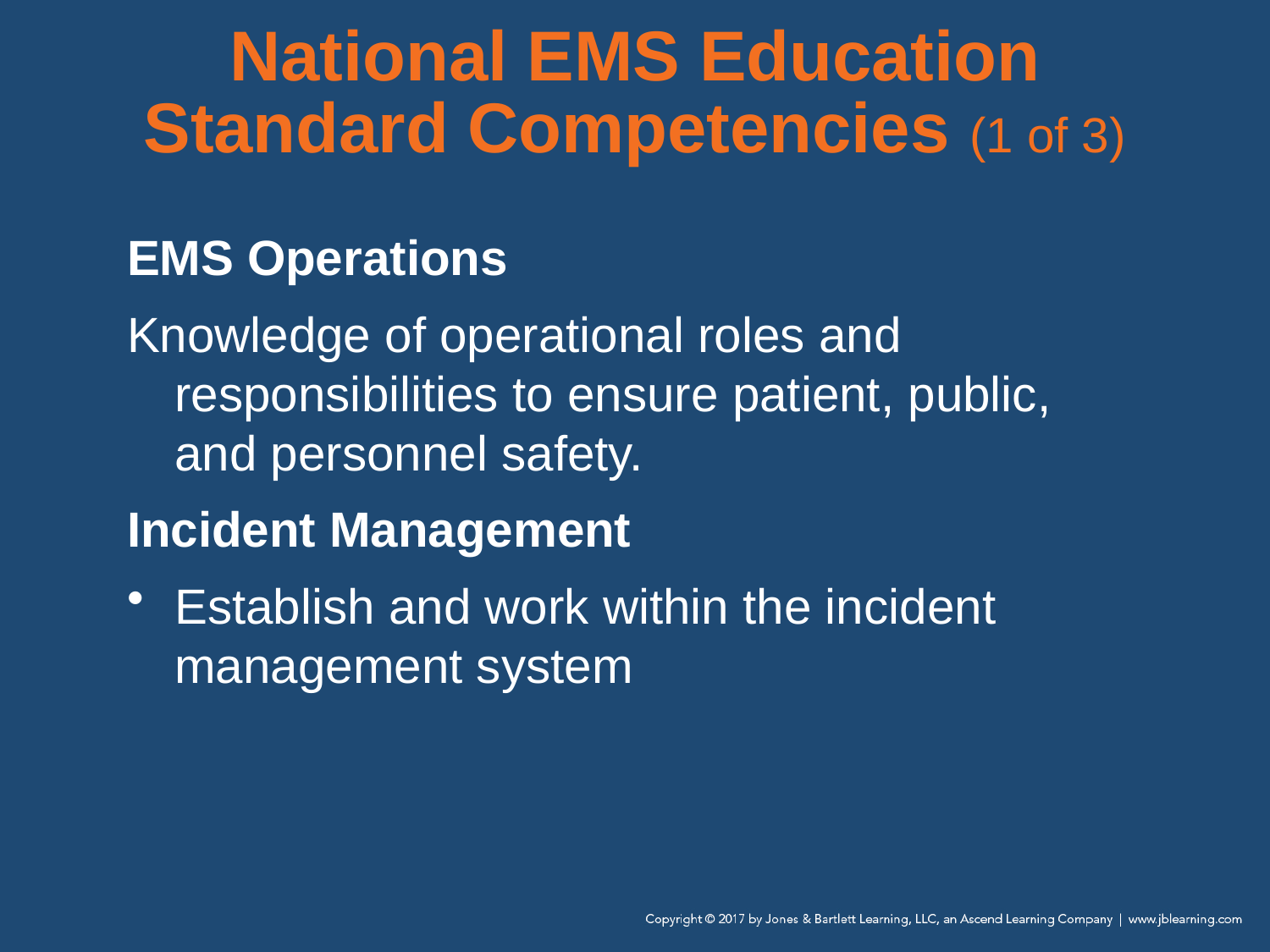

# National EMS Education Standard Competencies (1 of 3)
EMS Operations
Knowledge of operational roles and responsibilities to ensure patient, public, and personnel safety.
Incident Management
Establish and work within the incident management system